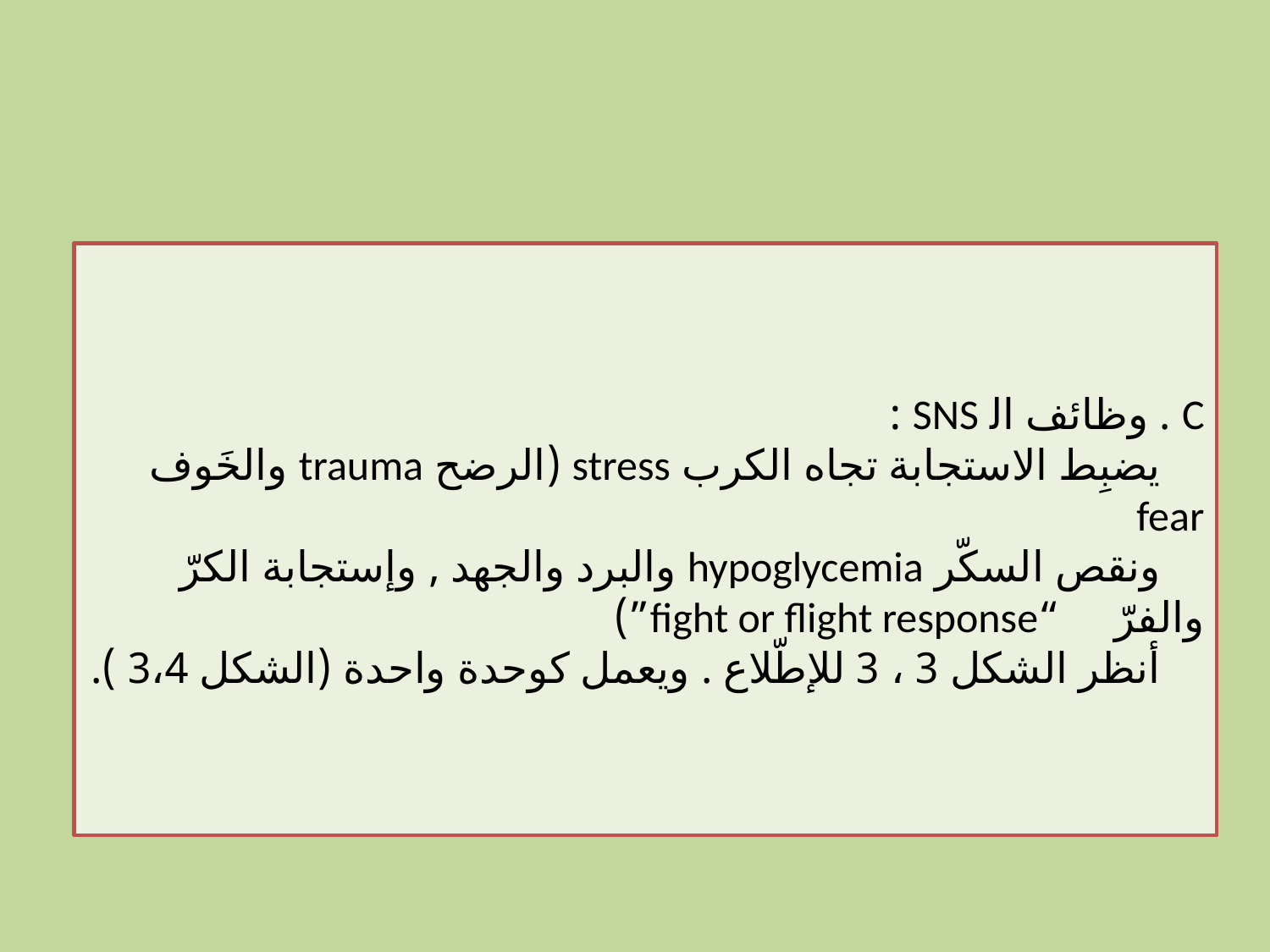

#

C . وظائف اﻟ SNS :
    يضبِط الاستجابة تجاه الكرب stress (الرضح trauma والخَوف fear
    ونقص السكّر hypoglycemia والبرد والجهد , وإستجابة الكرّ والفرّ     “fight or flight response”)
    أنظر الشكل 3 ، 3 للإطّلاع . ويعمل كوحدة واحدة (الشكل 3،4 ).